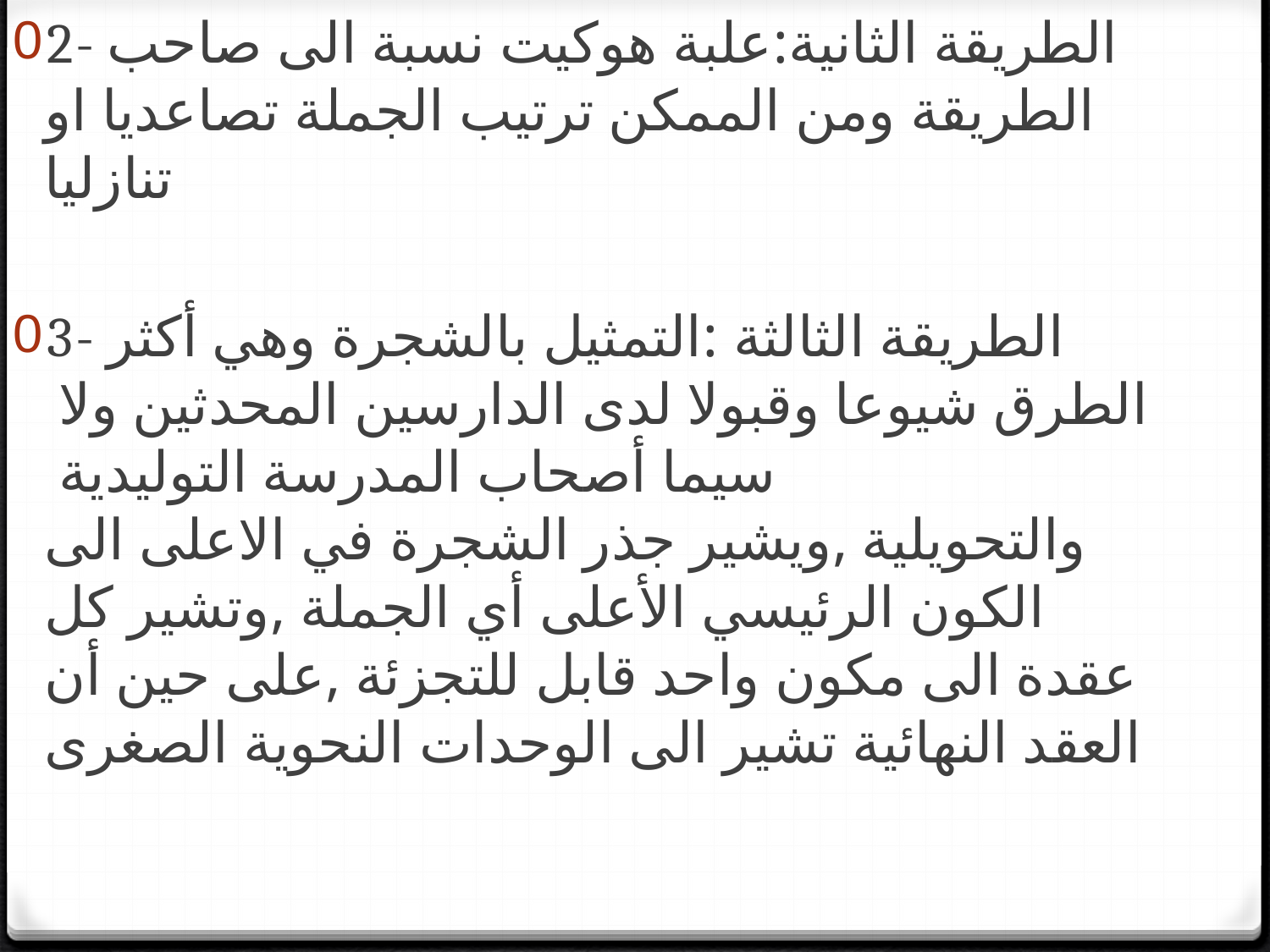

2- الطريقة الثانية:علبة هوكيت نسبة الى صاحب الطريقة ومن الممكن ترتيب الجملة تصاعديا او تنازليا

3- الطريقة الثالثة :التمثيل بالشجرة وهي أكثر الطرق شيوعا وقبولا لدى الدارسين المحدثين ولا  سيما أصحاب المدرسة التوليدية  والتحويلية ,ويشير جذر الشجرة في الاعلى الى الكون الرئيسي الأعلى أي الجملة ,وتشير كل عقدة الى مكون واحد قابل للتجزئة ,على حين أن العقد النهائية تشير الى الوحدات النحوية الصغرى